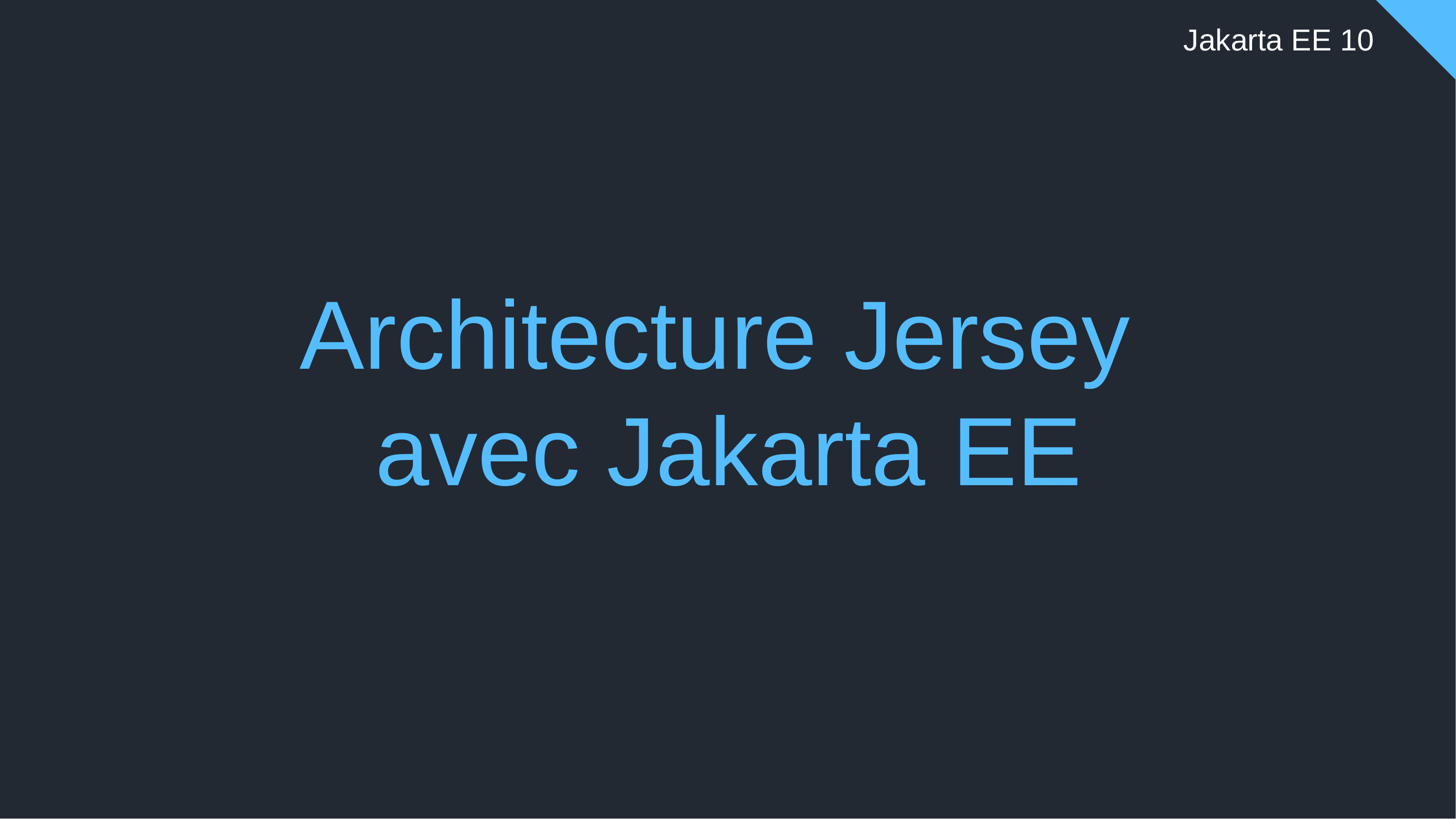

# Jakarta EE 10
Architecture Jersey
avec Jakarta EE